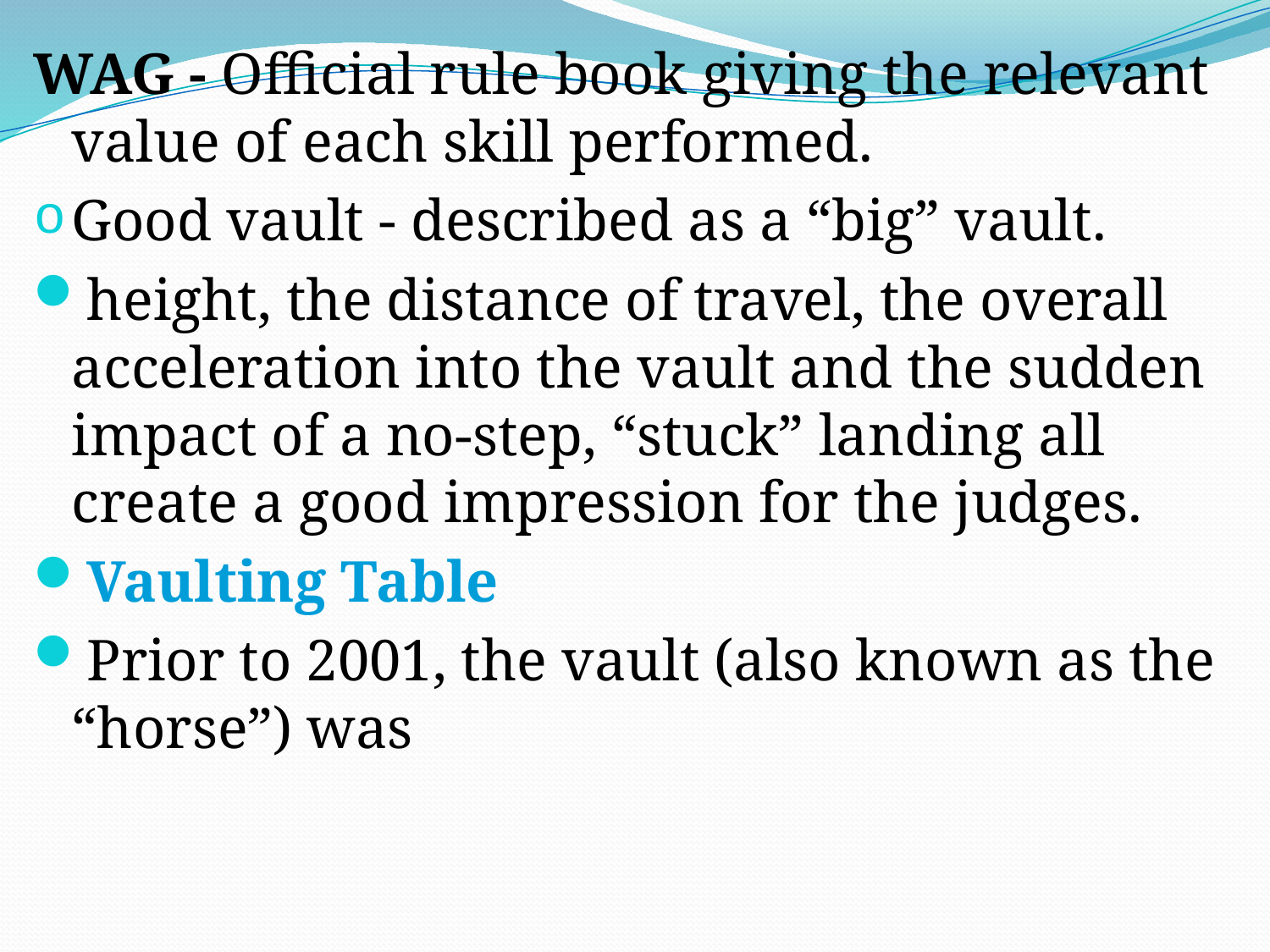

WAG - Official rule book giving the relevant value of each skill performed.
Good vault - described as a “big” vault.
height, the distance of travel, the overall acceleration into the vault and the sudden impact of a no-step, “stuck” landing all create a good impression for the judges.
Vaulting Table
Prior to 2001, the vault (also known as the “horse”) was